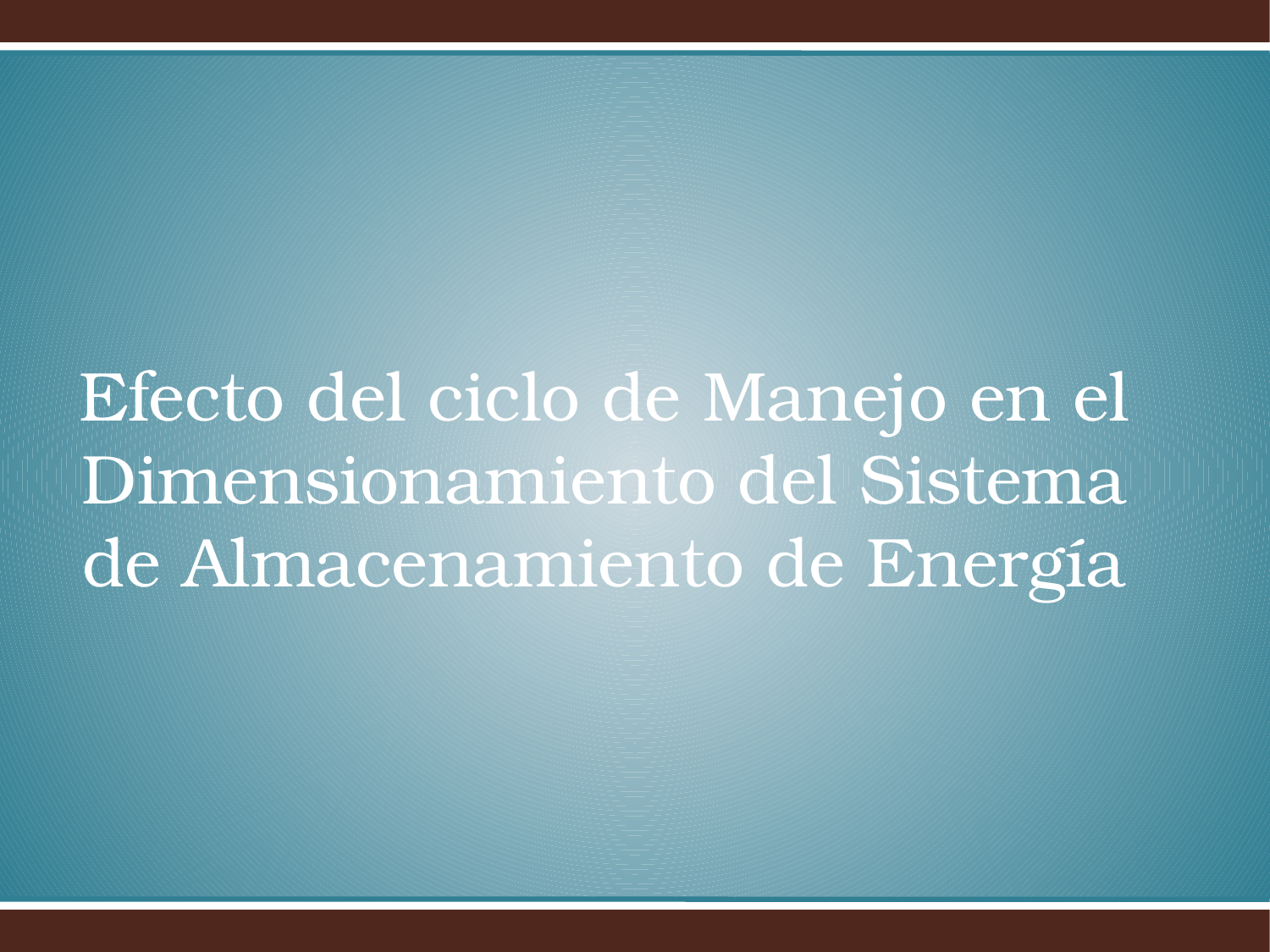

# Efecto del ciclo de Manejo en el Dimensionamiento del Sistema de Almacenamiento de Energía